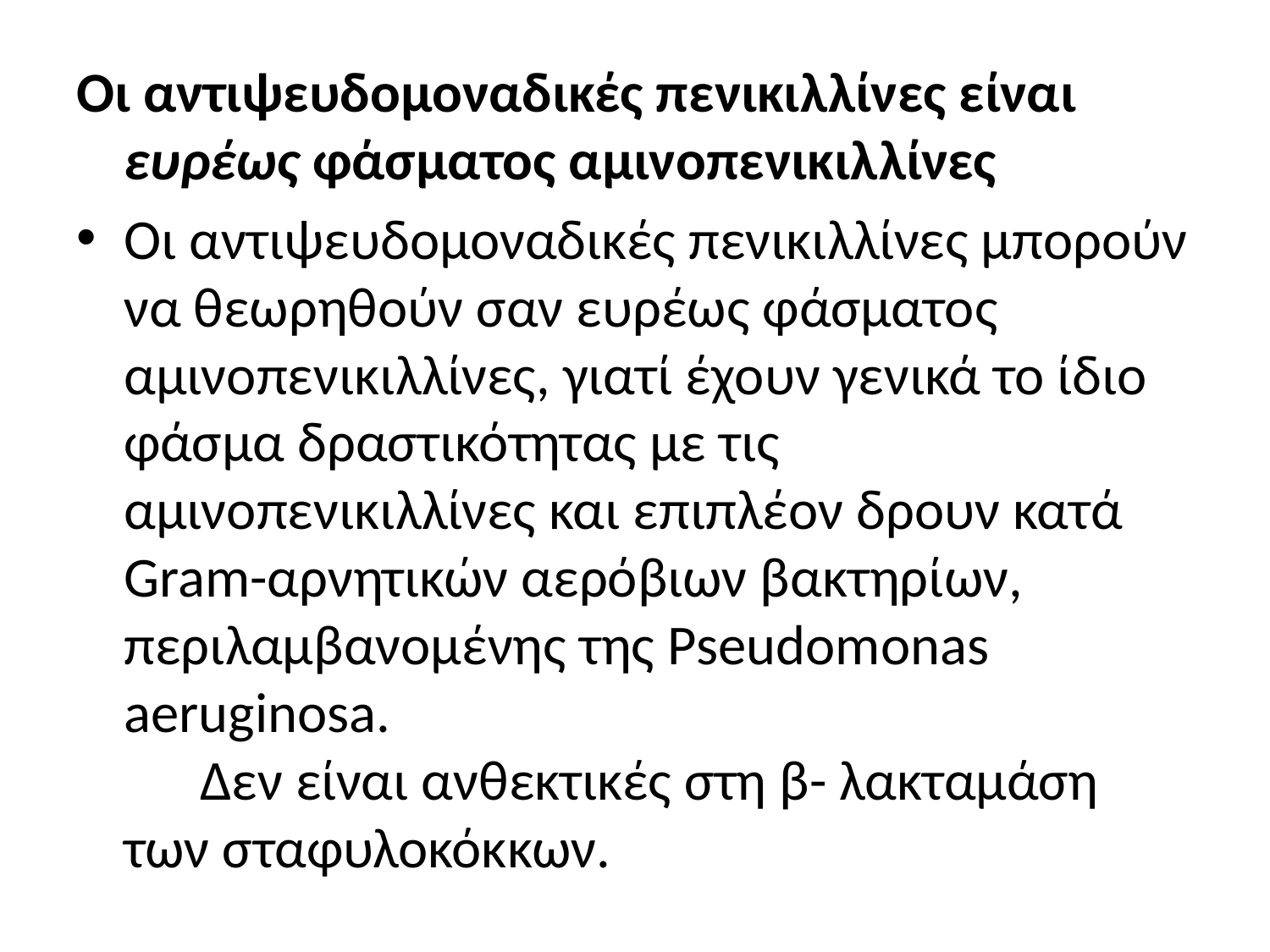

Οι αντιψευδομοναδικές πενικιλλίνες είναι ευρέως φάσματος αμινοπενικιλλίνες
Οι αντιψευδομοναδικές πενικιλλίνες μπορούν να θεωρηθούν σαν ευρέως φάσματος αμινοπενικιλλίνες, γιατί έχουν γενικά το ίδιο φάσμα δραστικότητας με τις αμινοπενικιλλίνες και επιπλέον δρουν κατά Gram-αρνητικών αερόβιων βακτηρίων, περιλαμβανομένης της Pseudomonas aeruginosa.                                                                      Δεν είναι ανθεκτικές στη β- λακταμάση των σταφυλοκόκκων.